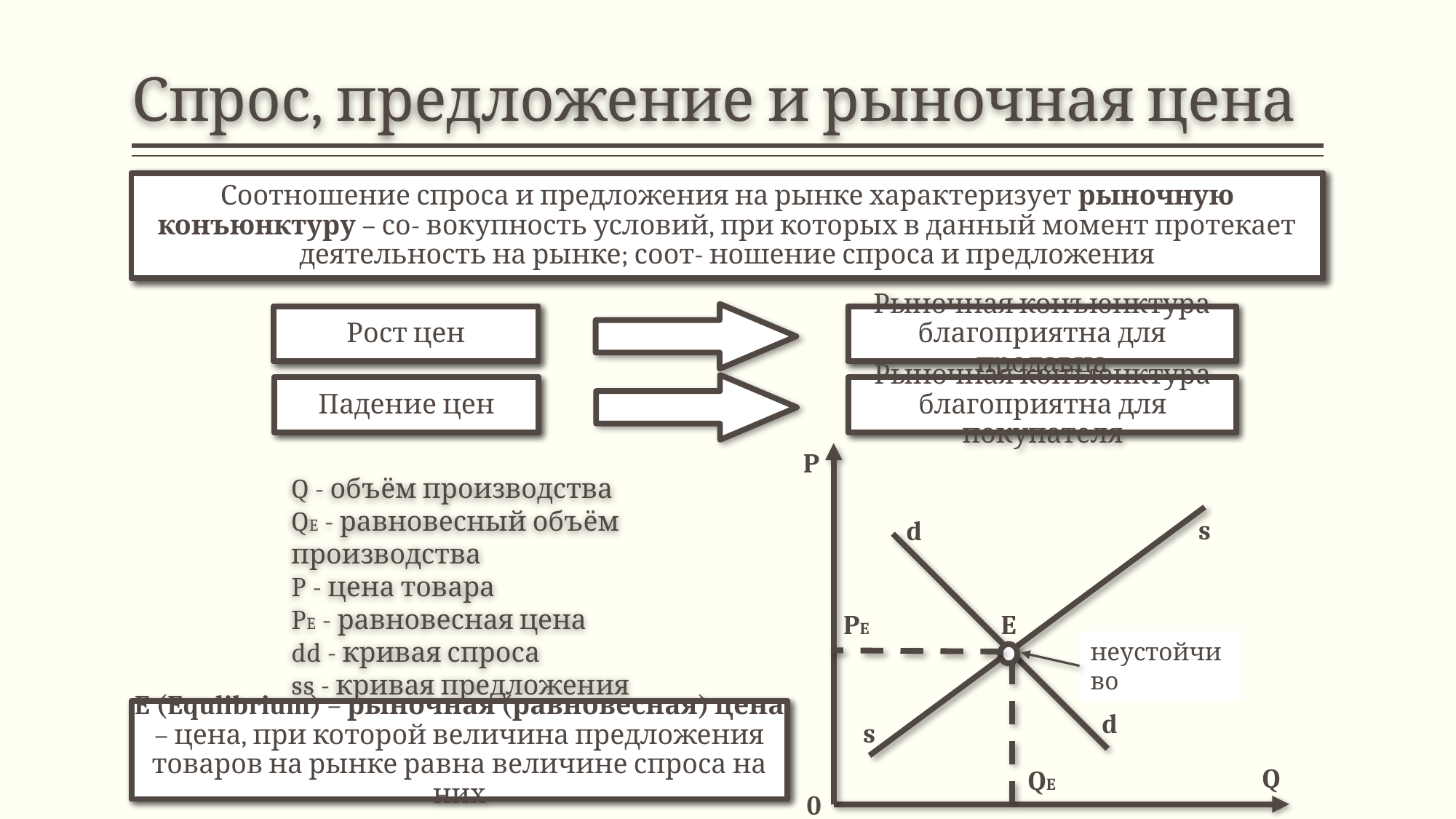

# Спрос, предложение и рыночная цена

Соотношение спроса и предложения на рынке характеризует рыночную конъюнктуру – со- вокупность условий, при которых в данный момент протекает деятельность на рынке; соот- ношение спроса и предложения

Рост цен

Рыночная конъюнктура благоприятна для продавца

Падение цен

Рыночная конъюнктура благоприятна для покупателя
P
s
PE
s
Q
QE
0
Q - объём производства
QE - равновесный объём производства
P - цена товара
PE - равновесная цена
dd - кривая спроса
ss - кривая предложения
d
E
неустойчиво

E (Equlibrium) – рыночная (равновесная) цена – цена, при которой величина предложения товаров на рынке равна величине спроса на них
d